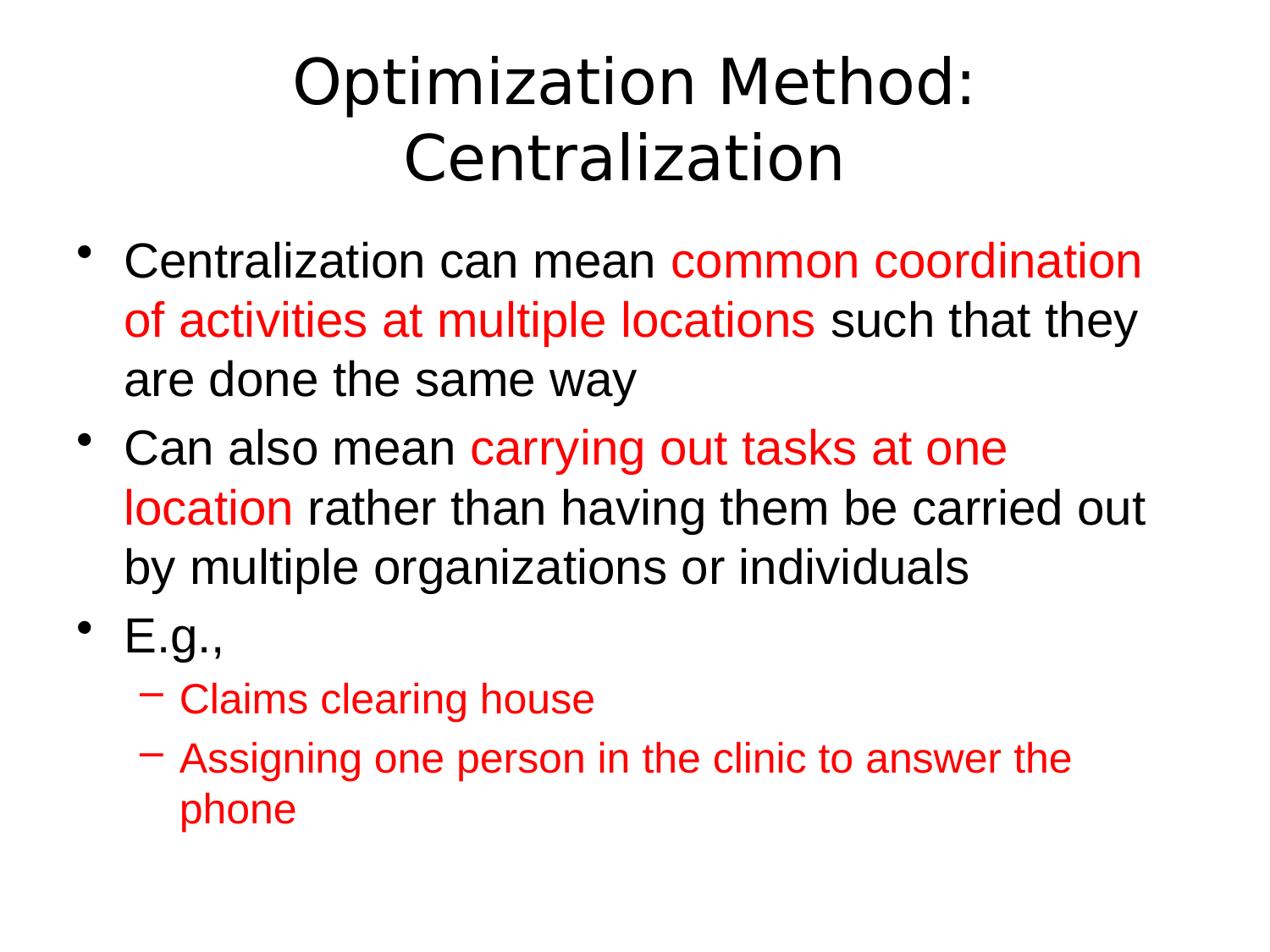

# Optimization Method: Centralization
Centralization can mean common coordination of activities at multiple locations such that they are done the same way
Can also mean carrying out tasks at one location rather than having them be carried out by multiple organizations or individuals
E.g.,
Claims clearing house
Assigning one person in the clinic to answer the phone